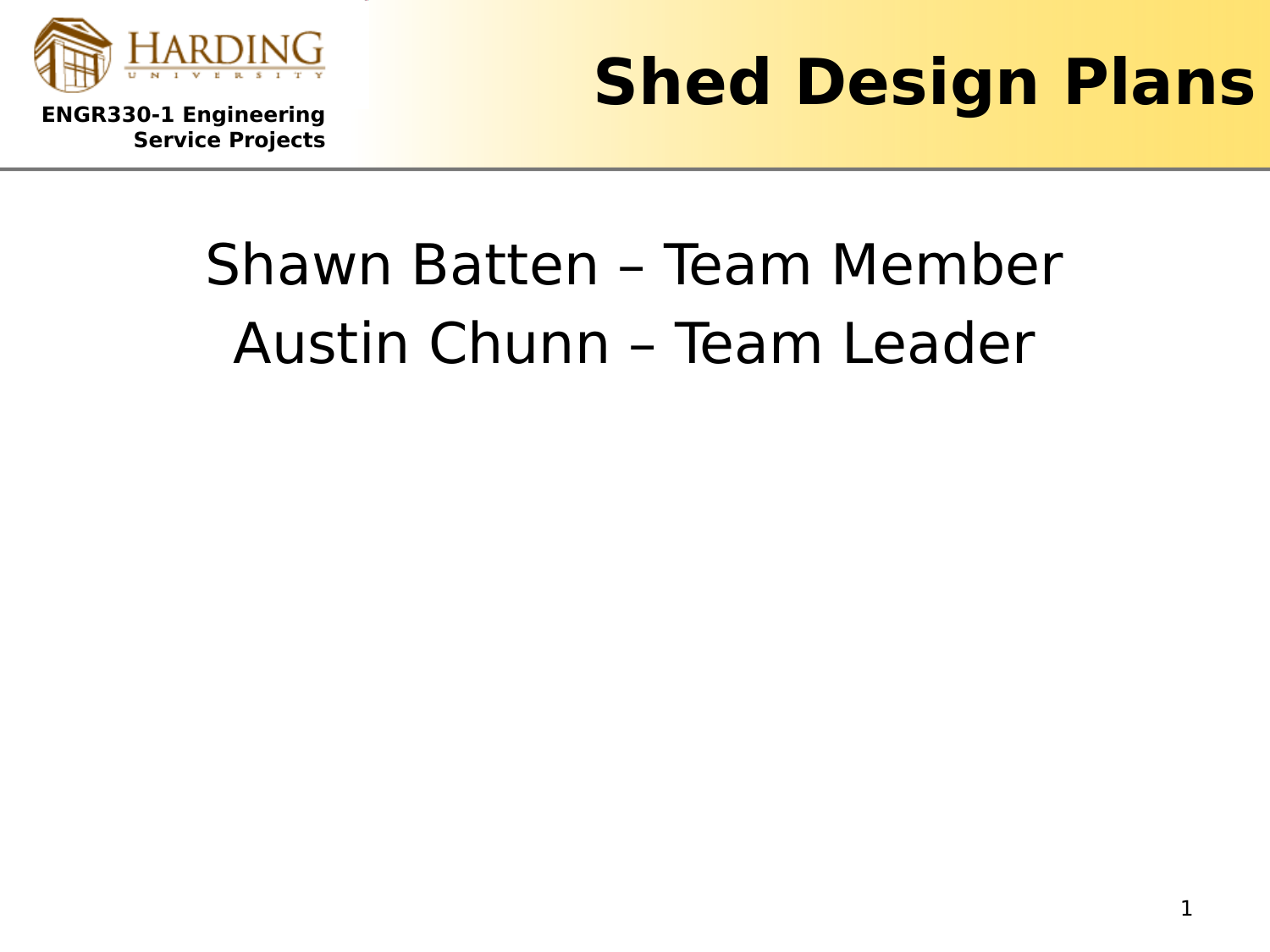

# Shed Design Plans
Shawn Batten – Team Member
Austin Chunn – Team Leader
1